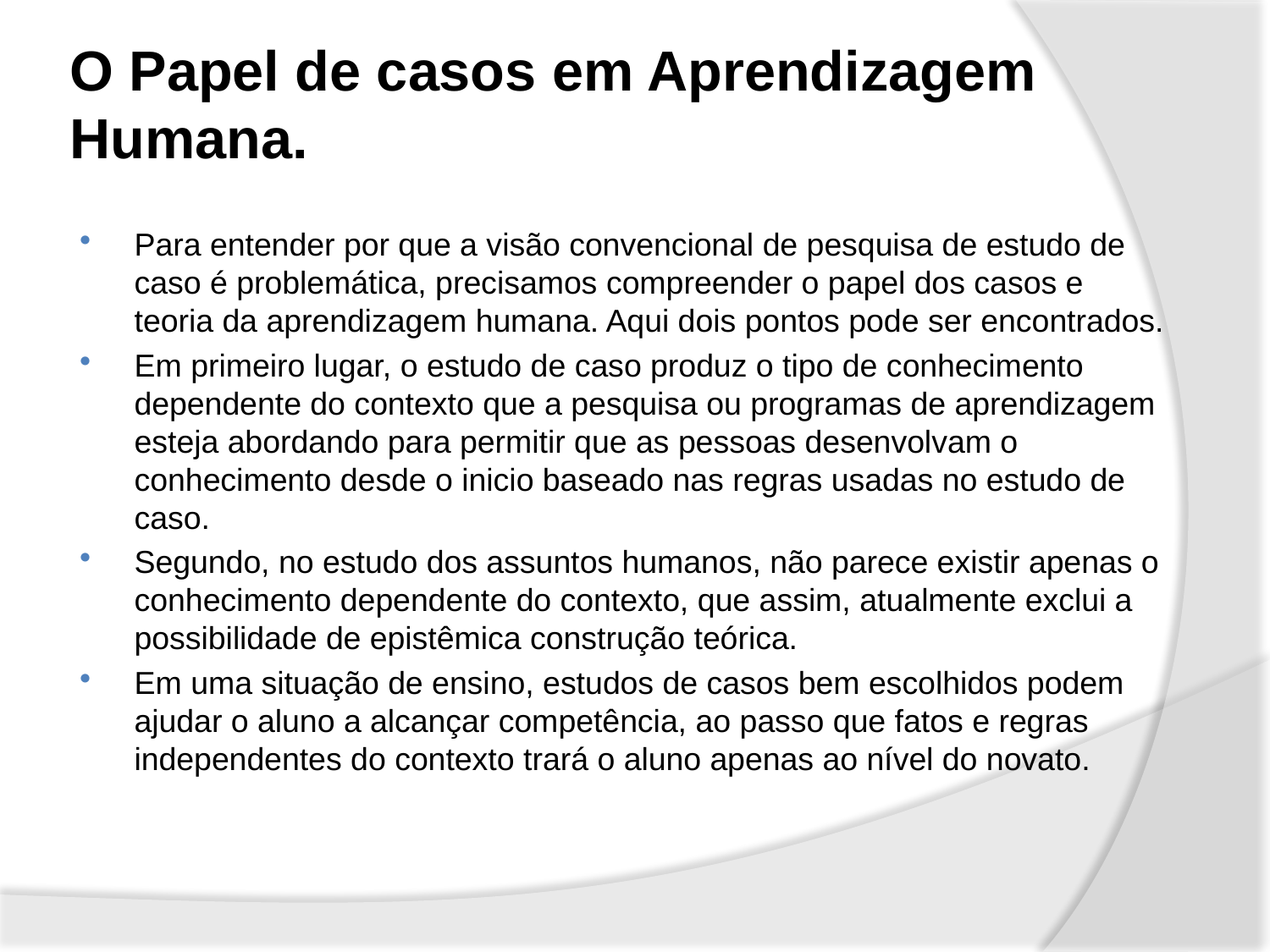

# O Papel de casos em Aprendizagem Humana.
Para entender por que a visão convencional de pesquisa de estudo de caso é problemática, precisamos compreender o papel dos casos e teoria da aprendizagem humana. Aqui dois pontos pode ser encontrados.
Em primeiro lugar, o estudo de caso produz o tipo de conhecimento dependente do contexto que a pesquisa ou programas de aprendizagem esteja abordando para permitir que as pessoas desenvolvam o conhecimento desde o inicio baseado nas regras usadas no estudo de caso.
Segundo, no estudo dos assuntos humanos, não parece existir apenas o conhecimento dependente do contexto, que assim, atualmente exclui a possibilidade de epistêmica construção teórica.
Em uma situação de ensino, estudos de casos bem escolhidos podem ajudar o aluno a alcançar competência, ao passo que fatos e regras independentes do contexto trará o aluno apenas ao nível do novato.